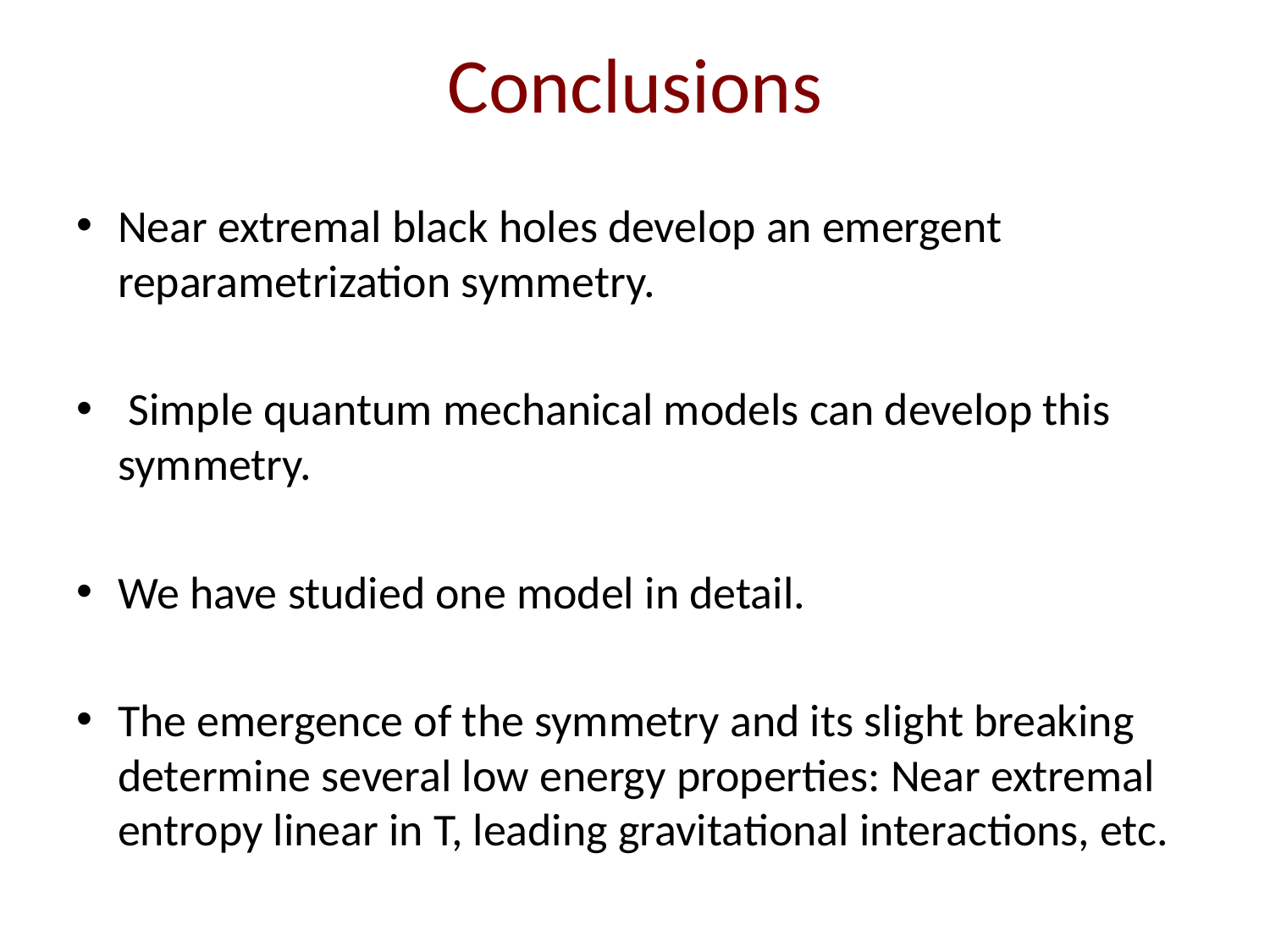

# Conclusions
Near extremal black holes develop an emergent reparametrization symmetry.

 Simple quantum mechanical models can develop this symmetry.

We have studied one model in detail.

The emergence of the symmetry and its slight breaking determine several low energy properties: Near extremal entropy linear in T, leading gravitational interactions, etc.